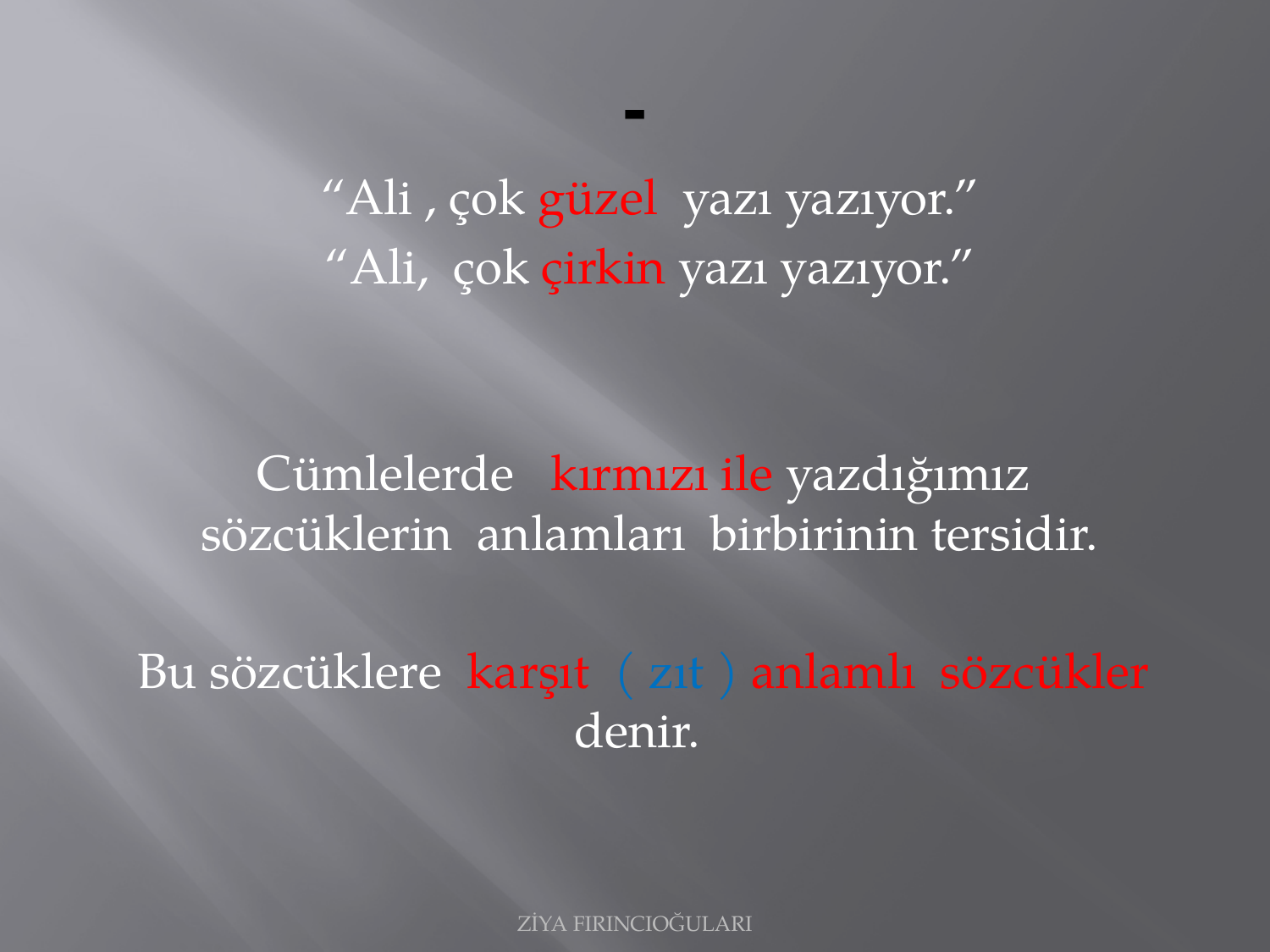

# -
“Ali , çok güzel  yazı yazıyor.”
“Ali,  çok çirkin yazı yazıyor.”

Cümlelerde   kırmızı ile yazdığımız  sözcüklerin  anlamları  birbirinin tersidir.

Bu sözcüklere  karşıt  ( zıt ) anlamlı  sözcükler  denir.
ZİYA FIRINCIOĞULARI